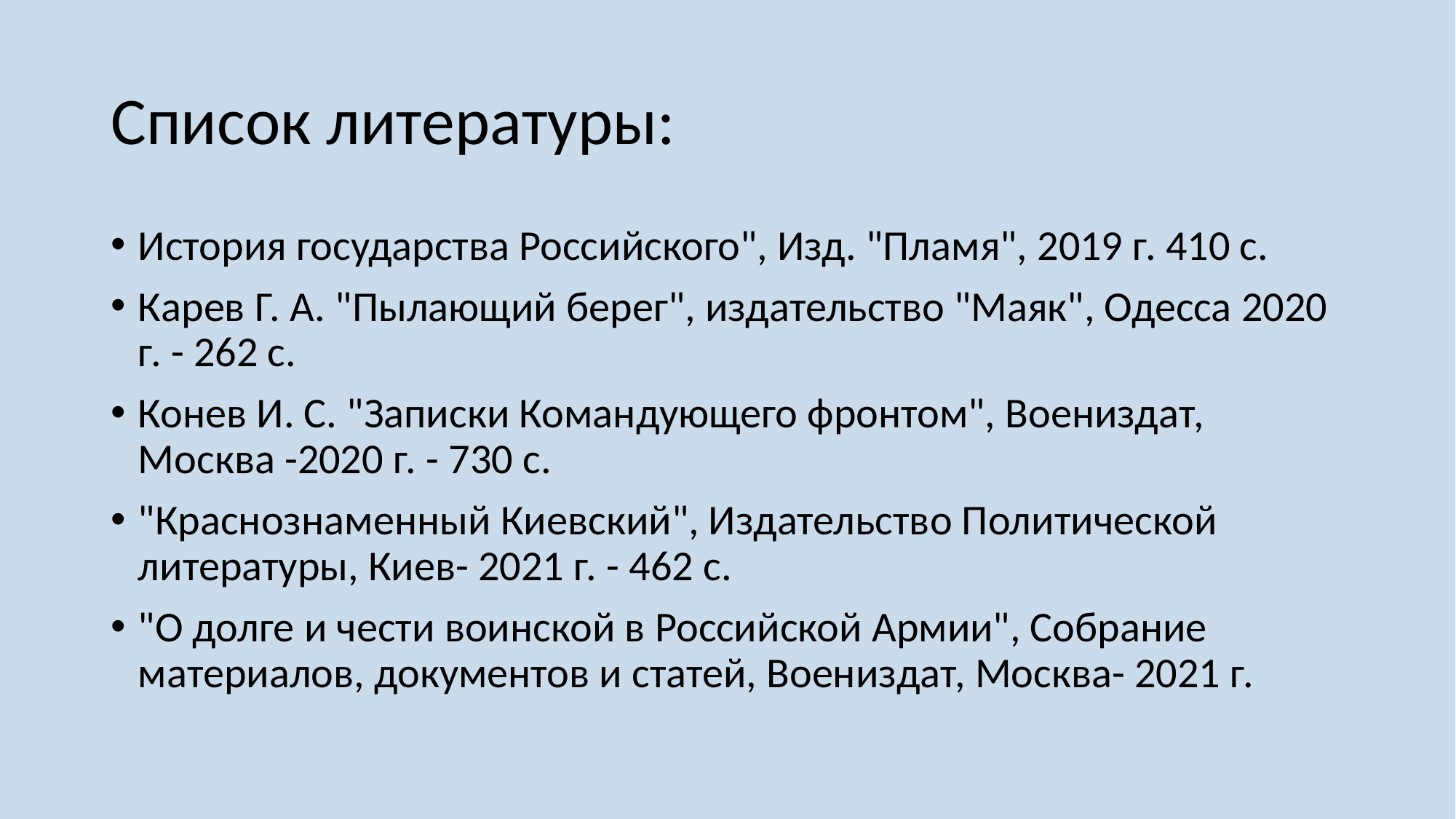

# Список литературы:
История государства Российского", Изд. "Пламя", 2019 г. 410 с.
Карев Г. А. "Пылающий берег", издательство "Маяк", Одесса 2020 г. - 262 с.
Конев И. С. "Записки Командующего фронтом", Воениздат, Москва -2020 г. - 730 с.
"Краснознаменный Киевский", Издательство Политической литературы, Киев- 2021 г. - 462 с.
"О долге и чести воинской в Российской Армии", Собрание материалов, документов и статей, Воениздат, Москва- 2021 г.